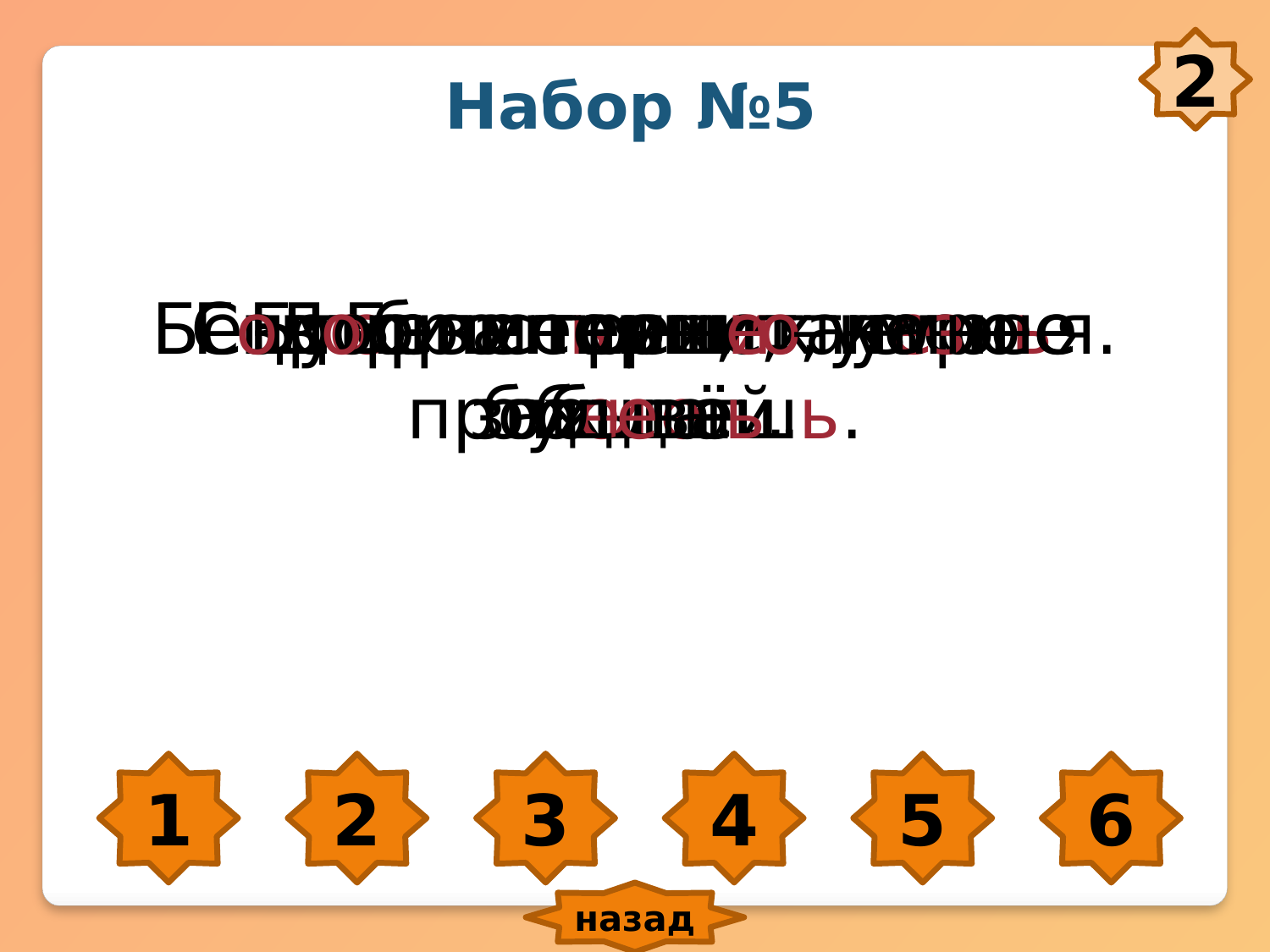

2
Набор №5
Без терпенья нет уменья.
Без старших не проживёшь.
Бумага терпит, перо пишет.
Добро помни, а зло забывай.
Спрос не грех, отказ не беда.
Говори меньше – умнее будешь.
1
2
3
4
5
6
назад